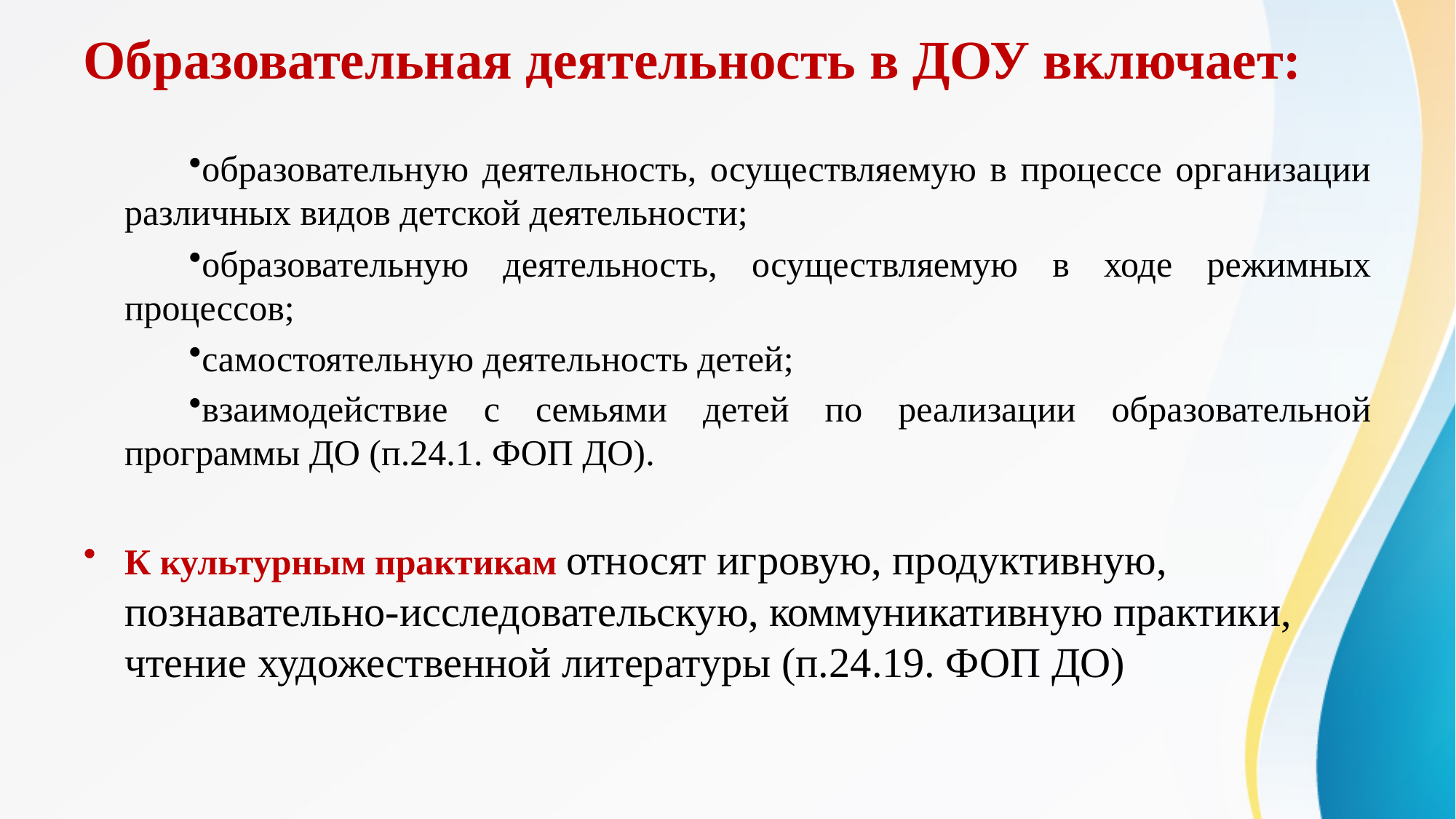

# Образовательная деятельность в ДОУ включает:
образовательную деятельность, осуществляемую в процессе организации различных видов детской деятельности;
образовательную деятельность, осуществляемую в ходе режимных процессов;
самостоятельную деятельность детей;
взаимодействие с семьями детей по реализации образовательной программы ДО (п.24.1. ФОП ДО).

К культурным практикам относят игровую, продуктивную, познавательно-исследовательскую, коммуникативную практики, чтение художественной литературы (п.24.19. ФОП ДО)